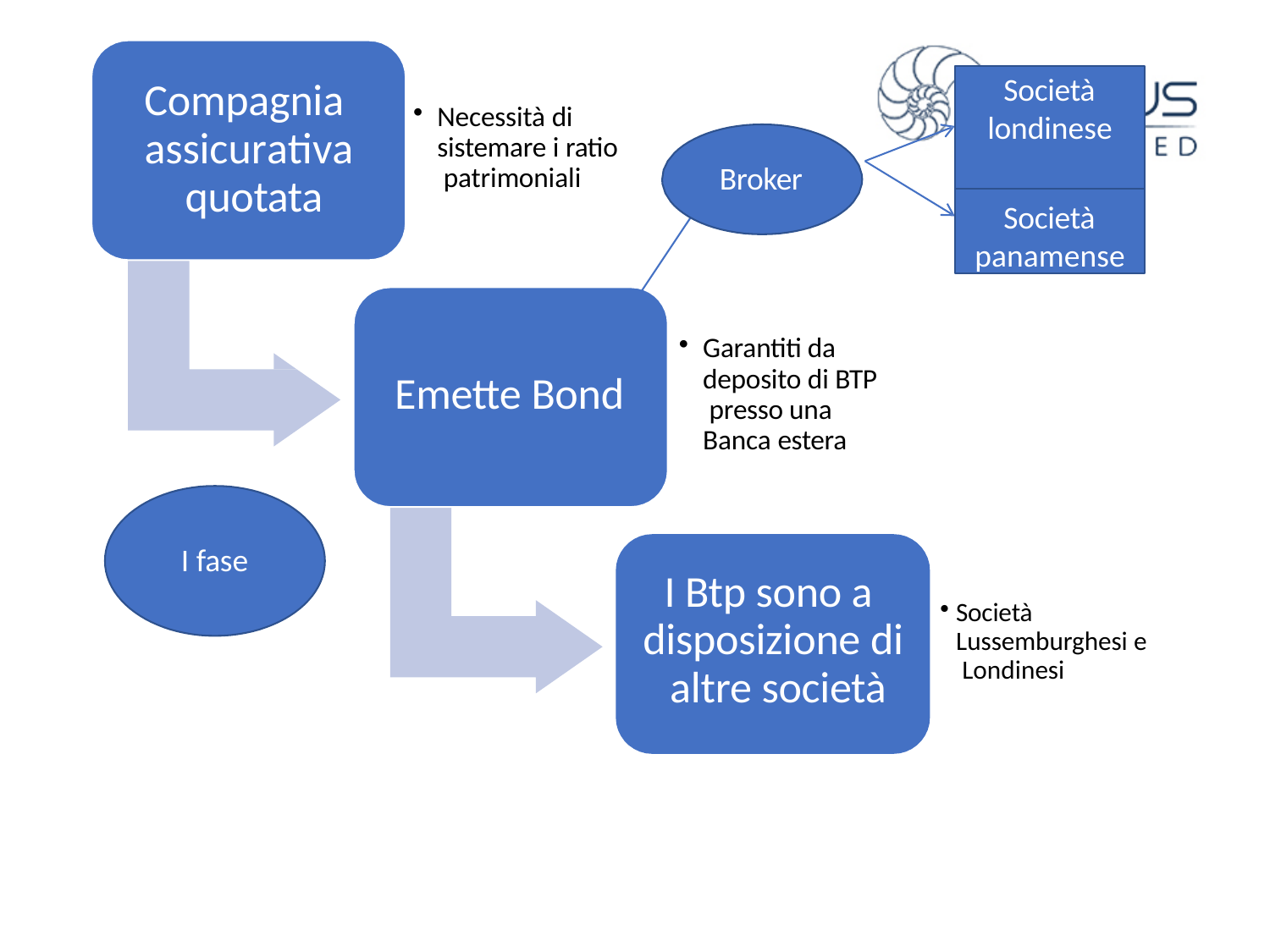

# Società  londinese
Compagnia  assicurativa  quotata
Necessità di  sistemare i ratio  patrimoniali

Broker

Società  panamense

Garantiti da  deposito di BTP  presso una  Banca estera
Emette Bond

I fase
I Btp sono a  disposizione di  altre società
Società  Lussemburghesi e  Londinesi